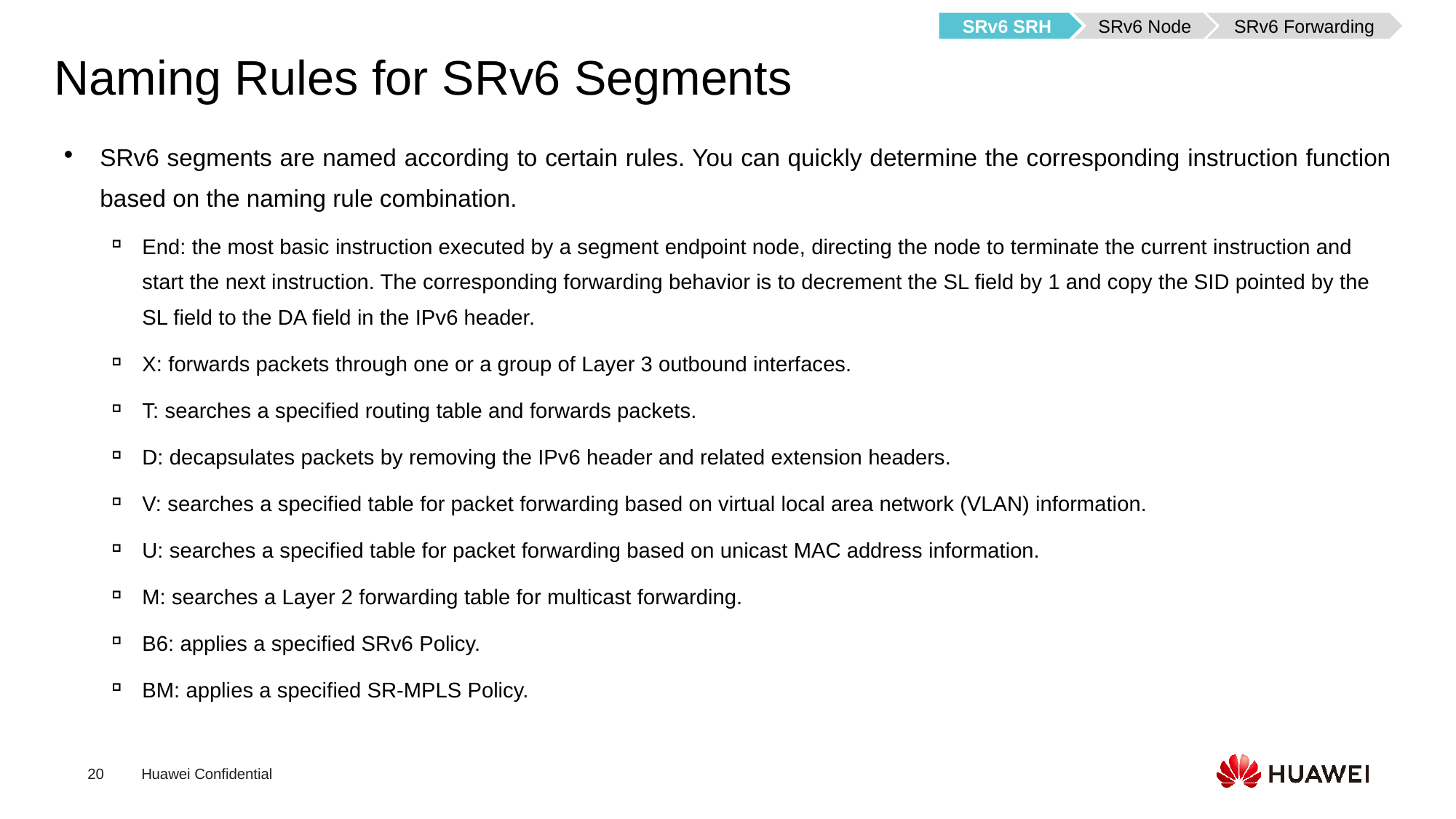

SRv6 SRH
SRv6 Node
SRv6 Forwarding
# Naming Rules for SRv6 Segments
SRv6 segments are named according to certain rules. You can quickly determine the corresponding instruction function based on the naming rule combination.
End: the most basic instruction executed by a segment endpoint node, directing the node to terminate the current instruction and start the next instruction. The corresponding forwarding behavior is to decrement the SL field by 1 and copy the SID pointed by the SL field to the DA field in the IPv6 header.
X: forwards packets through one or a group of Layer 3 outbound interfaces.
T: searches a specified routing table and forwards packets.
D: decapsulates packets by removing the IPv6 header and related extension headers.
V: searches a specified table for packet forwarding based on virtual local area network (VLAN) information.
U: searches a specified table for packet forwarding based on unicast MAC address information.
M: searches a Layer 2 forwarding table for multicast forwarding.
B6: applies a specified SRv6 Policy.
BM: applies a specified SR-MPLS Policy.